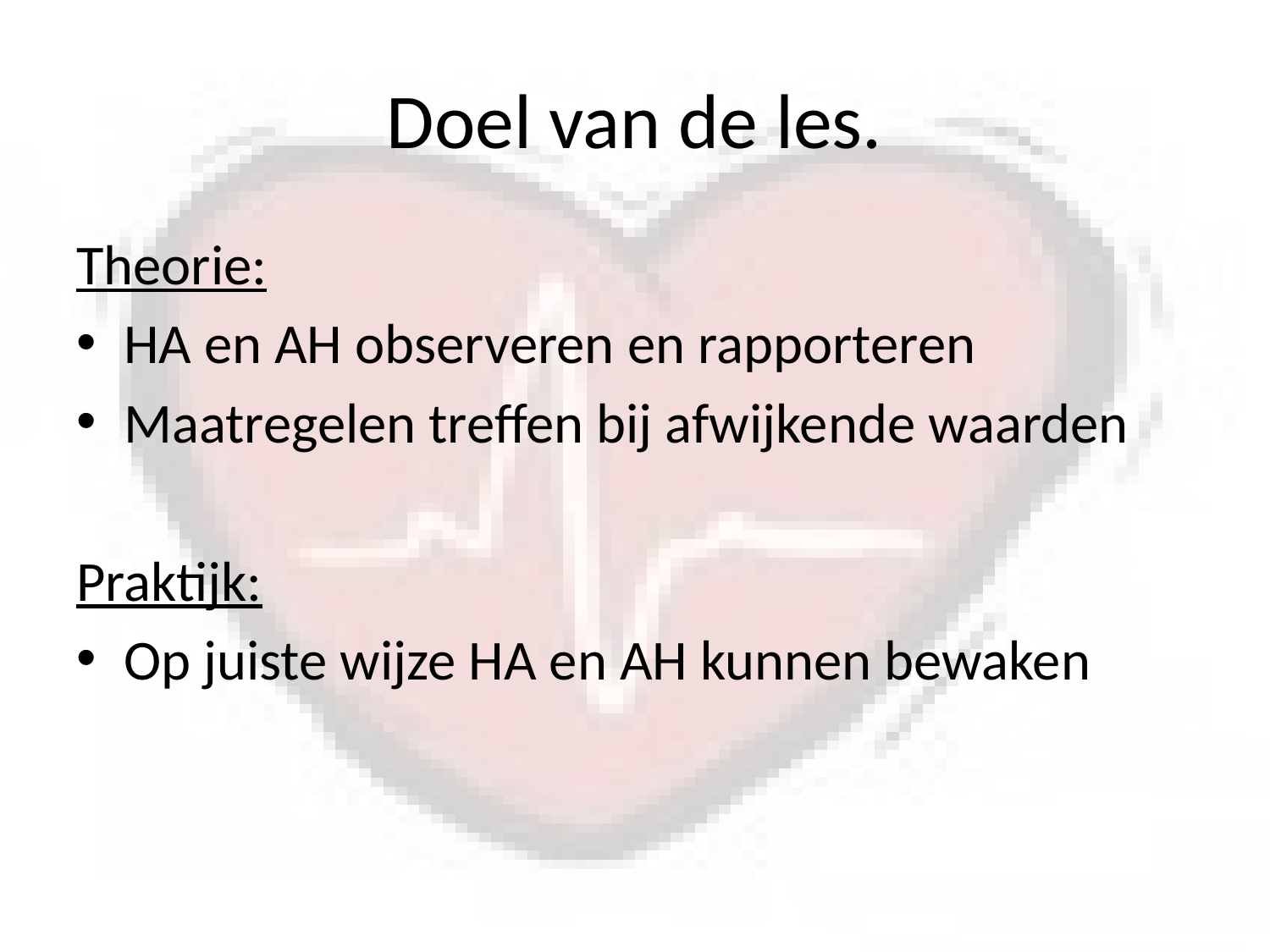

# Doel van de les.
Theorie:
HA en AH observeren en rapporteren
Maatregelen treffen bij afwijkende waarden

Praktijk:
Op juiste wijze HA en AH kunnen bewaken